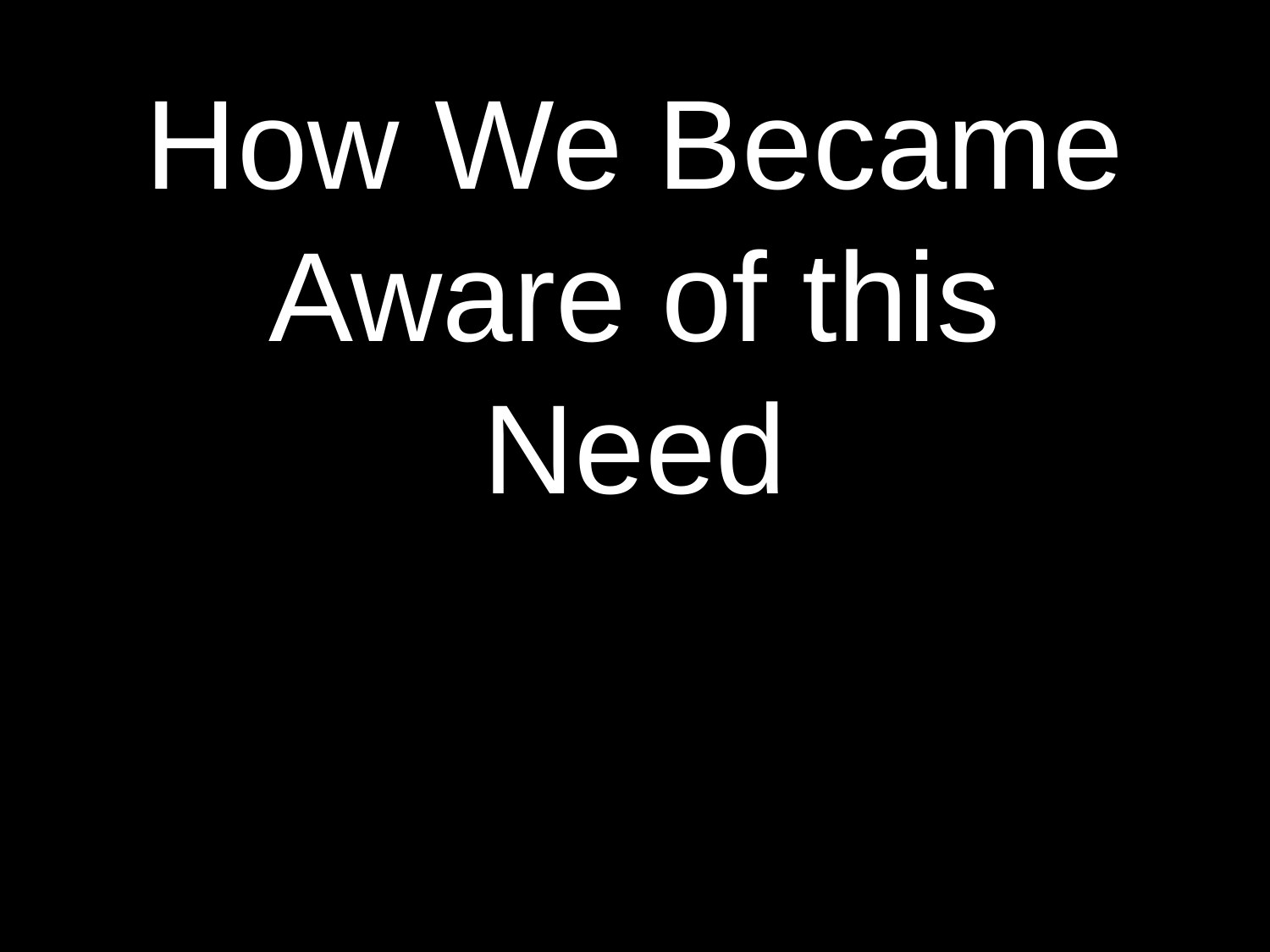

# How We Became Aware of this Need